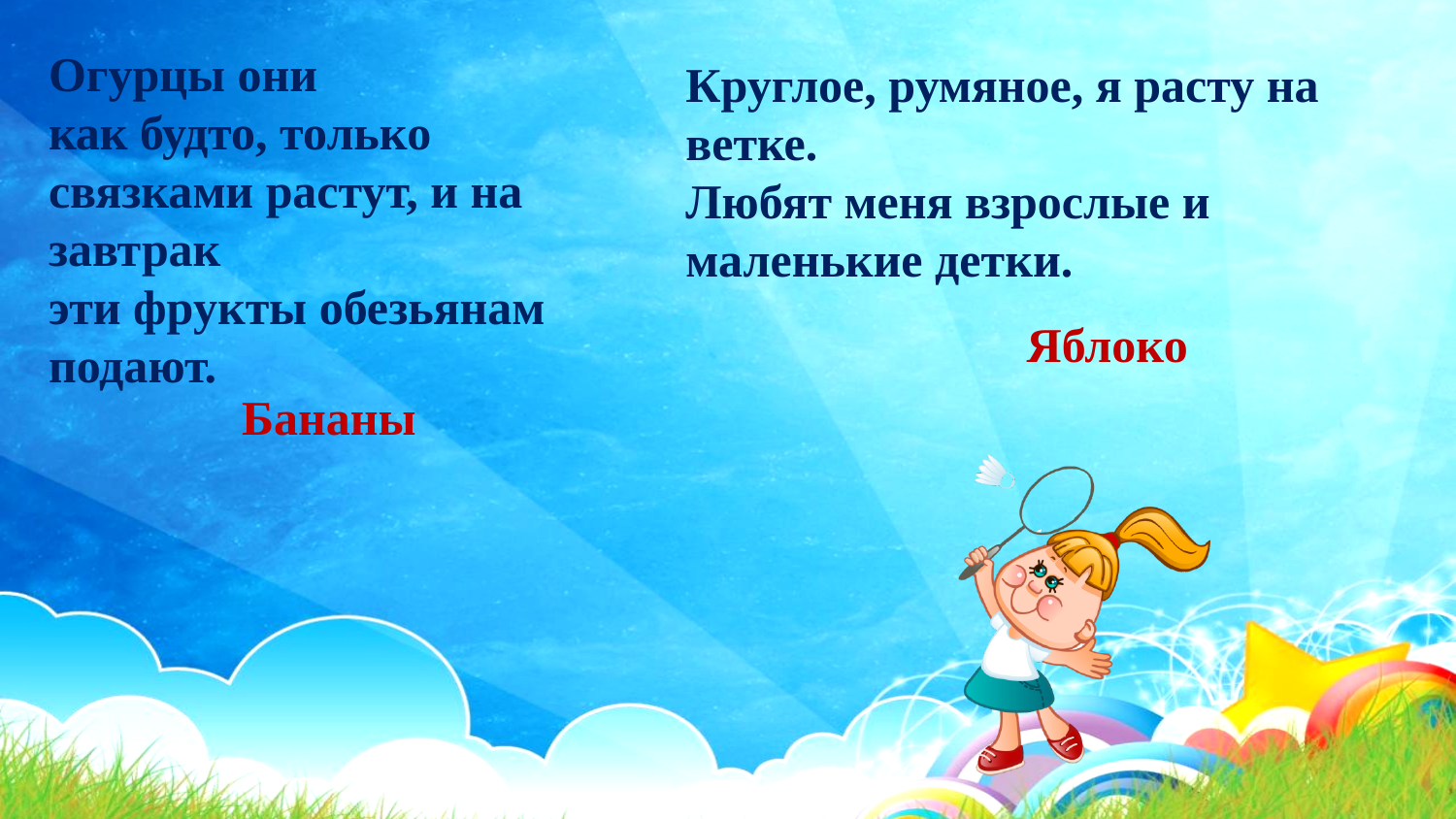

Огурцы они
как будто, только
связками растут, и на завтрак
эти фрукты обезьянам подают.
Круглое, румяное, я расту на ветке.
Любят меня взрослые и маленькие детки.
Яблоко
Бананы